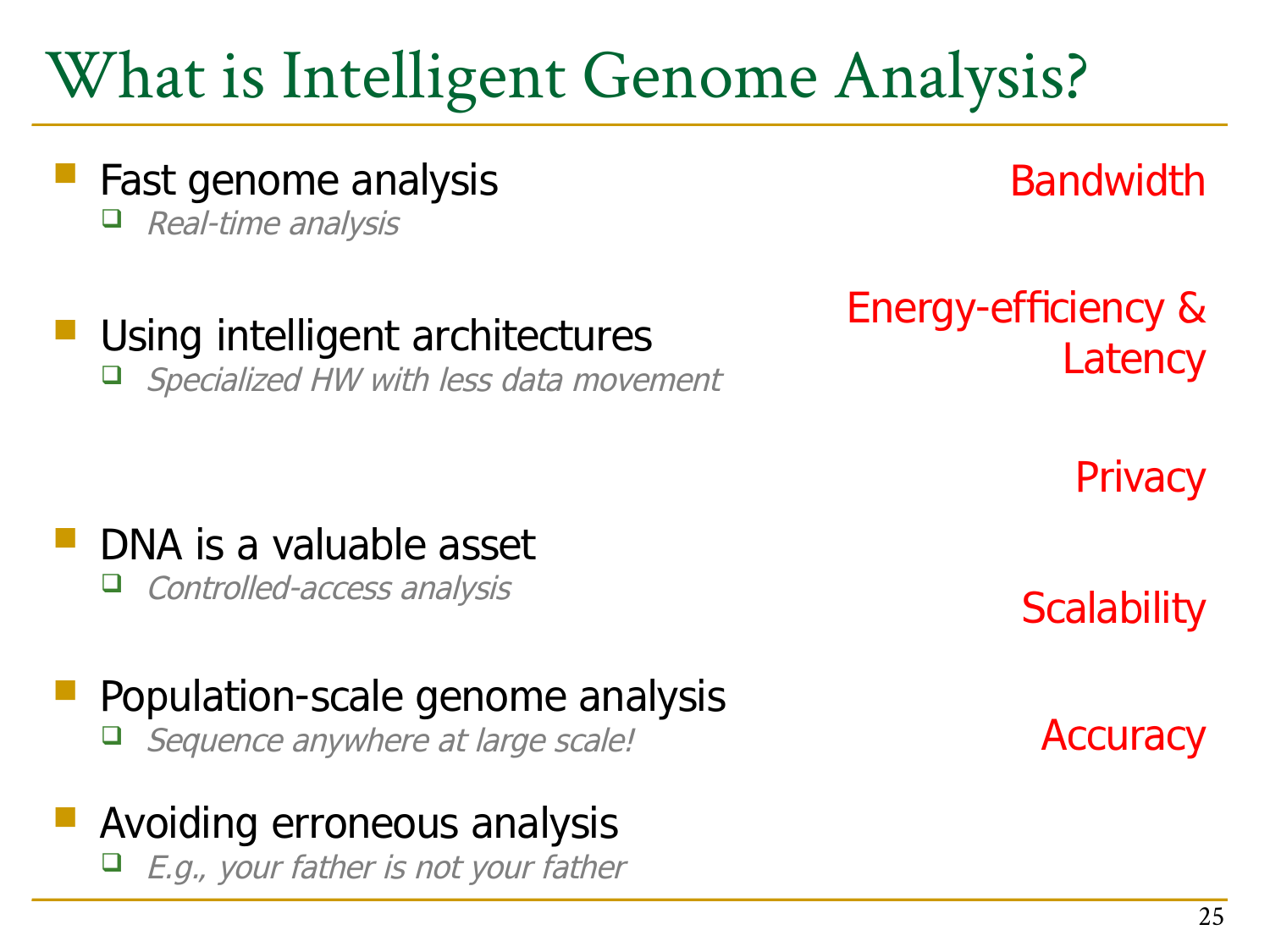

# What is Intelligent Genome Analysis?
Fast genome analysis
Real-time analysis

Using intelligent architectures
Specialized HW with less data movement

DNA is a valuable asset
Controlled-access analysis

Population-scale genome analysis
Sequence anywhere at large scale!

Avoiding erroneous analysis
E.g., your father is not your father
Bandwidth

Energy-efficiency & Latency

Privacy

Scalability

Accuracy

25